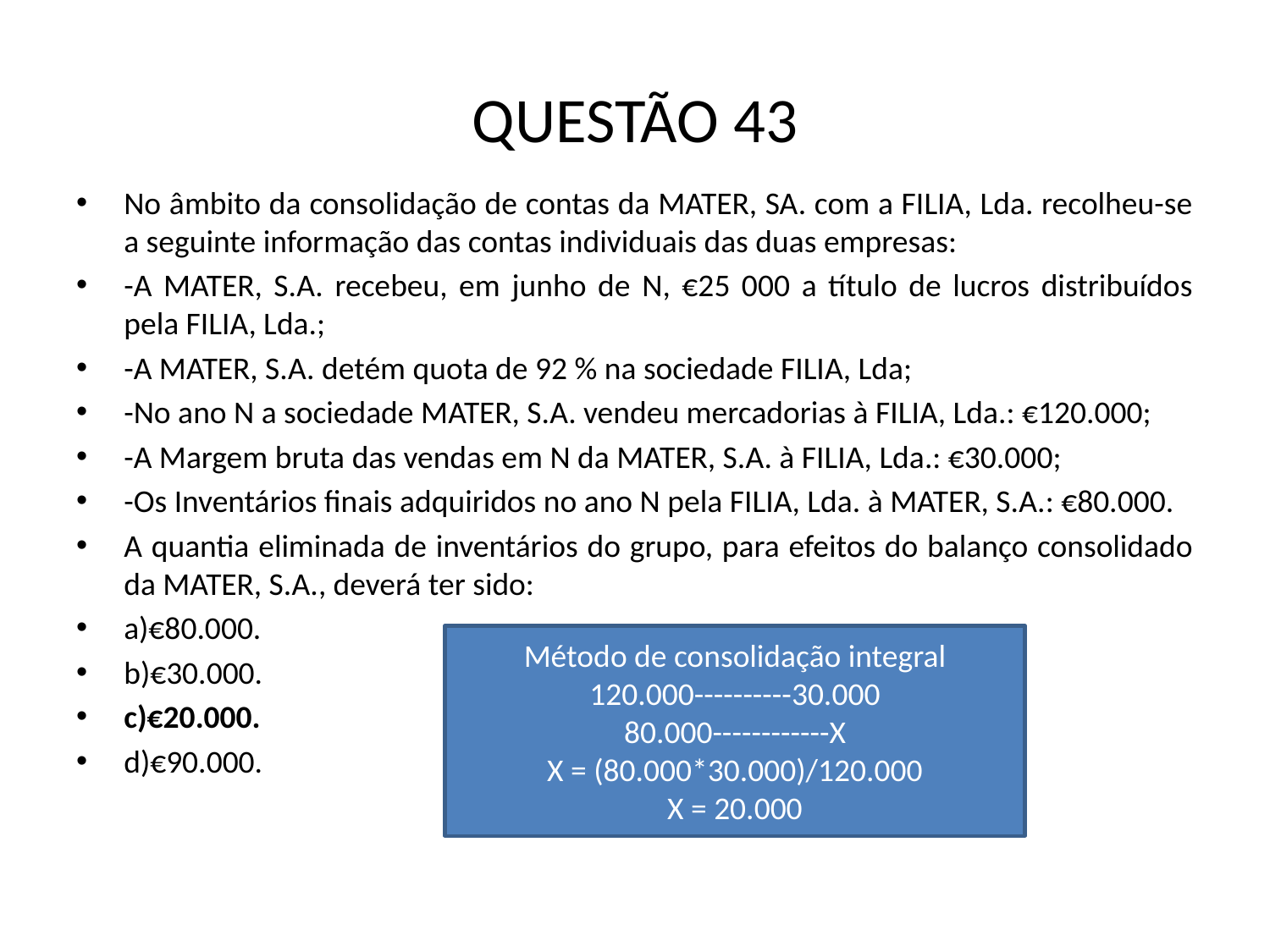

# QUESTÃO 43
No âmbito da consolidação de contas da MATER, SA. com a FILIA, Lda. recolheu-se a seguinte informação das contas individuais das duas empresas:
-A MATER, S.A. recebeu, em junho de N, €25 000 a título de lucros distribuídos pela FILIA, Lda.;
-A MATER, S.A. detém quota de 92 % na sociedade FILIA, Lda;
-No ano N a sociedade MATER, S.A. vendeu mercadorias à FILIA, Lda.: €120.000;
-A Margem bruta das vendas em N da MATER, S.A. à FILIA, Lda.: €30.000;
-Os Inventários finais adquiridos no ano N pela FILIA, Lda. à MATER, S.A.: €80.000.
A quantia eliminada de inventários do grupo, para efeitos do balanço consolidado da MATER, S.A., deverá ter sido:
a)€80.000.
b)€30.000.
c)€20.000.
d)€90.000.

Método de consolidação integral
120.000----------30.000
80.000------------X
X = (80.000*30.000)/120.000
X = 20.000